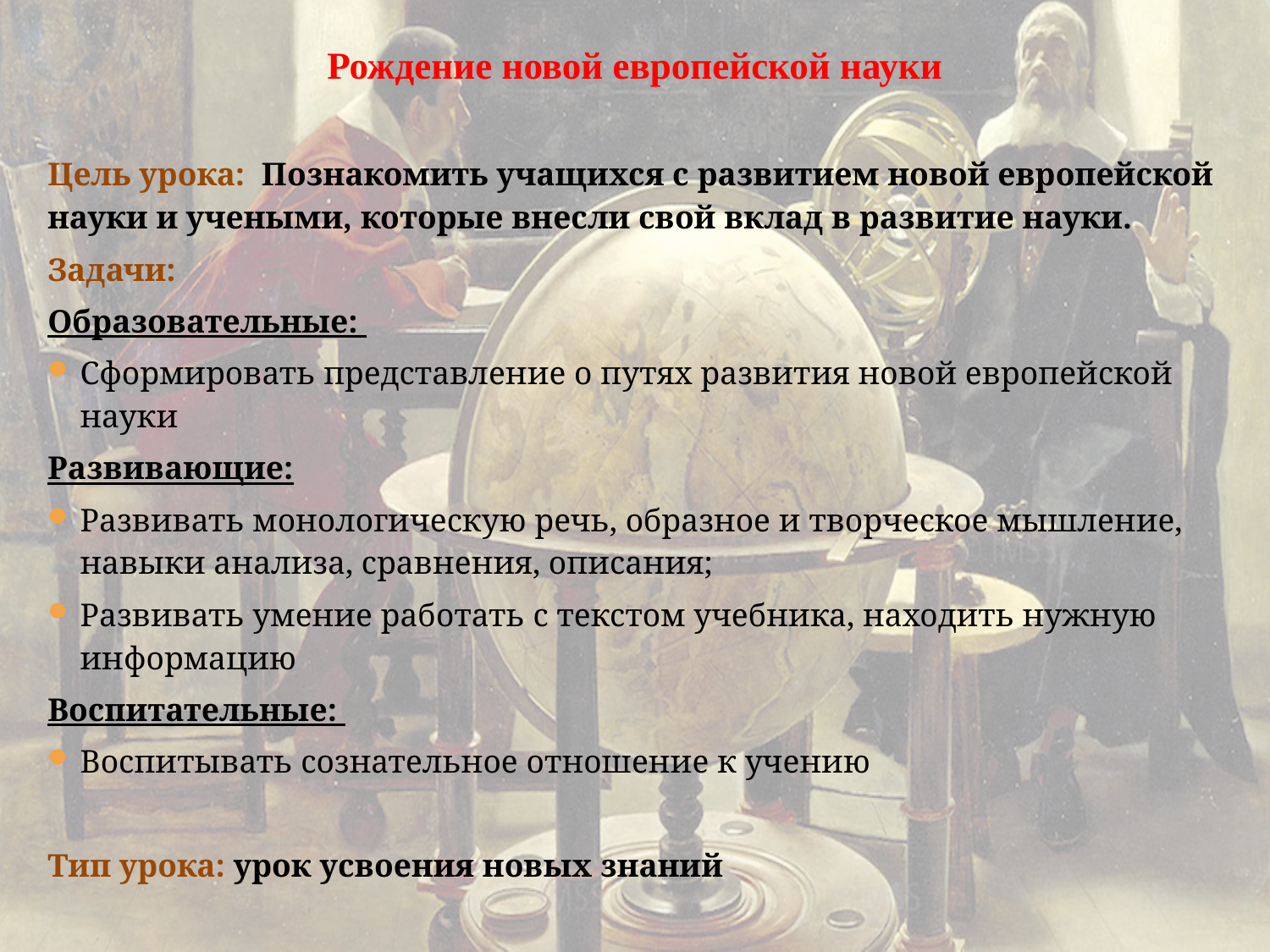

# Рождение новой европейской науки
Цель урока:  Познакомить учащихся с развитием новой европейской науки и учеными, которые внесли свой вклад в развитие науки.
Задачи:
Образовательные:
Сформировать представление о путях развития новой европейской науки
Развивающие:
Развивать монологическую речь, образное и творческое мышление, навыки анализа, сравнения, описания;
Развивать умение работать с текстом учебника, находить нужную информацию
Воспитательные:
Воспитывать сознательное отношение к учению

Тип урока: урок усвоения новых знаний